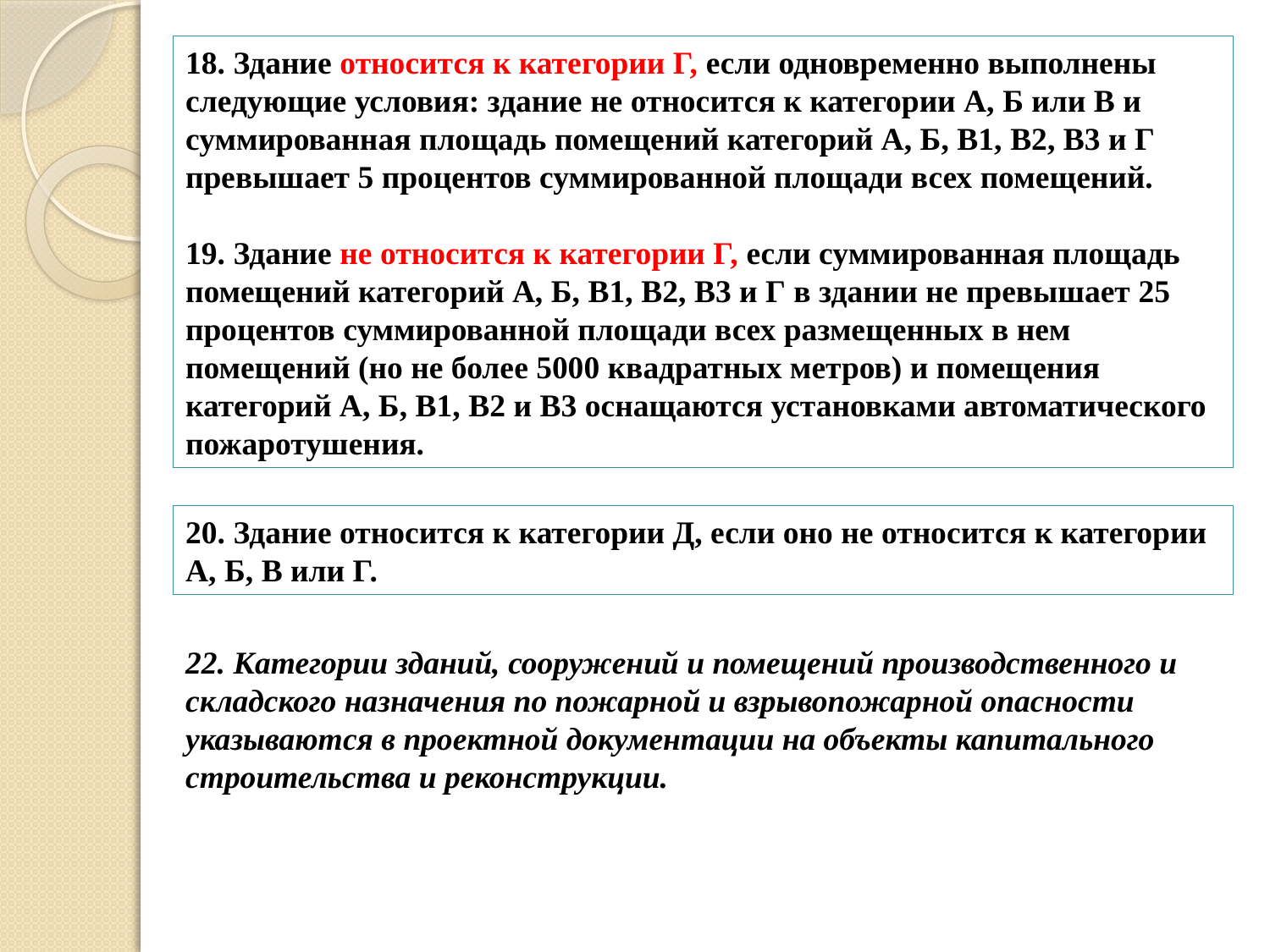

18. Здание относится к категории Г, если одновременно выполнены следующие условия: здание не относится к категории А, Б или В и суммированная площадь помещений категорий А, Б, B1, В2, В3 и Г превышает 5 процентов суммированной площади всех помещений.
19. Здание не относится к категории Г, если суммированная площадь помещений категорий А, Б, B1, В2, В3 и Г в здании не превышает 25 процентов суммированной площади всех размещенных в нем помещений (но не более 5000 квадратных метров) и помещения категорий А, Б, B1, В2 и В3 оснащаются установками автоматического пожаротушения.
20. Здание относится к категории Д, если оно не относится к категории А, Б, В или Г.
22. Категории зданий, сооружений и помещений производственного и складского назначения по пожарной и взрывопожарной опасности указываются в проектной документации на объекты капитального строительства и реконструкции.